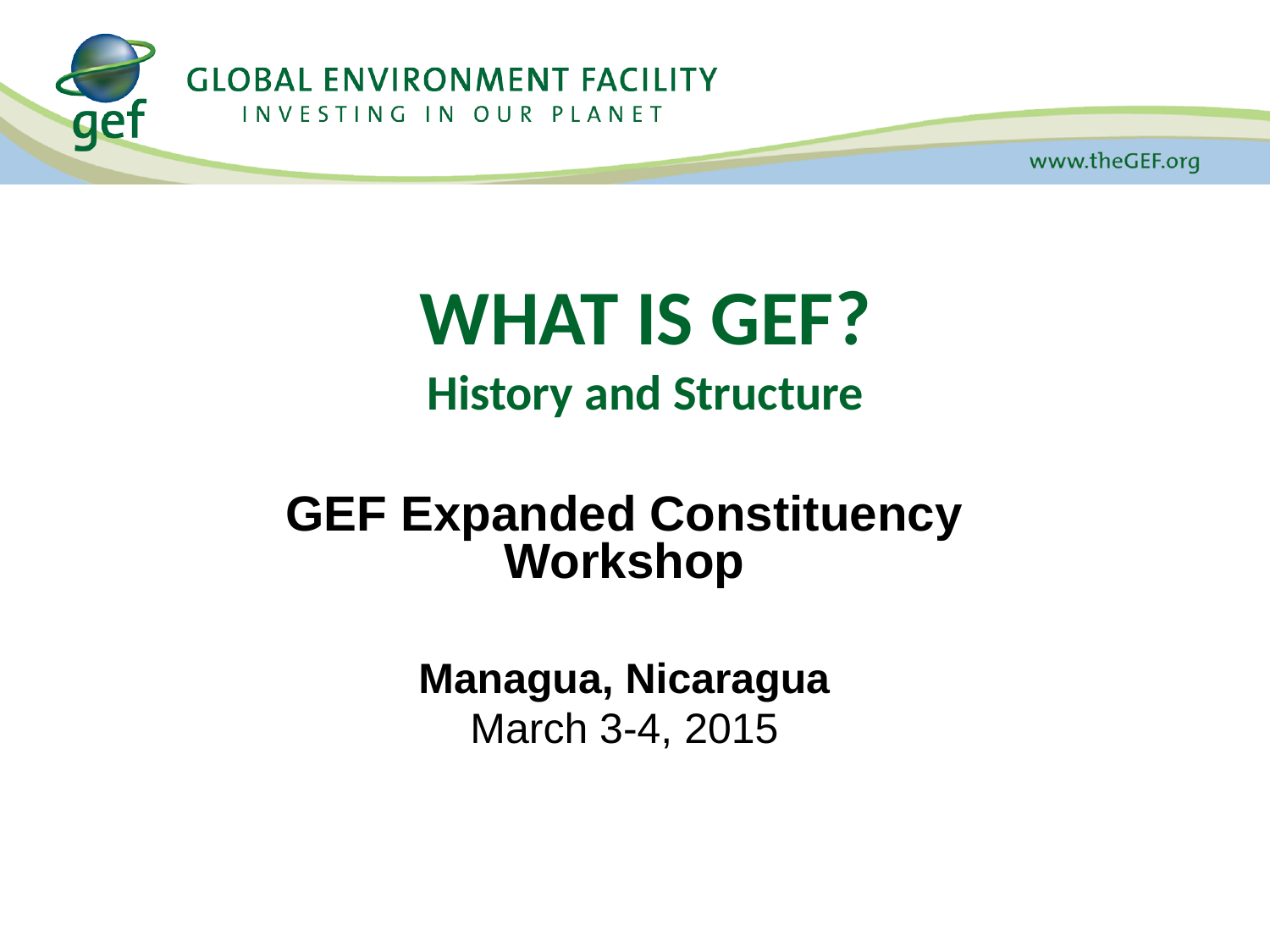

# WHAT IS GEF? History and Structure
GEF Expanded Constituency Workshop

Managua, Nicaragua
March 3-4, 2015